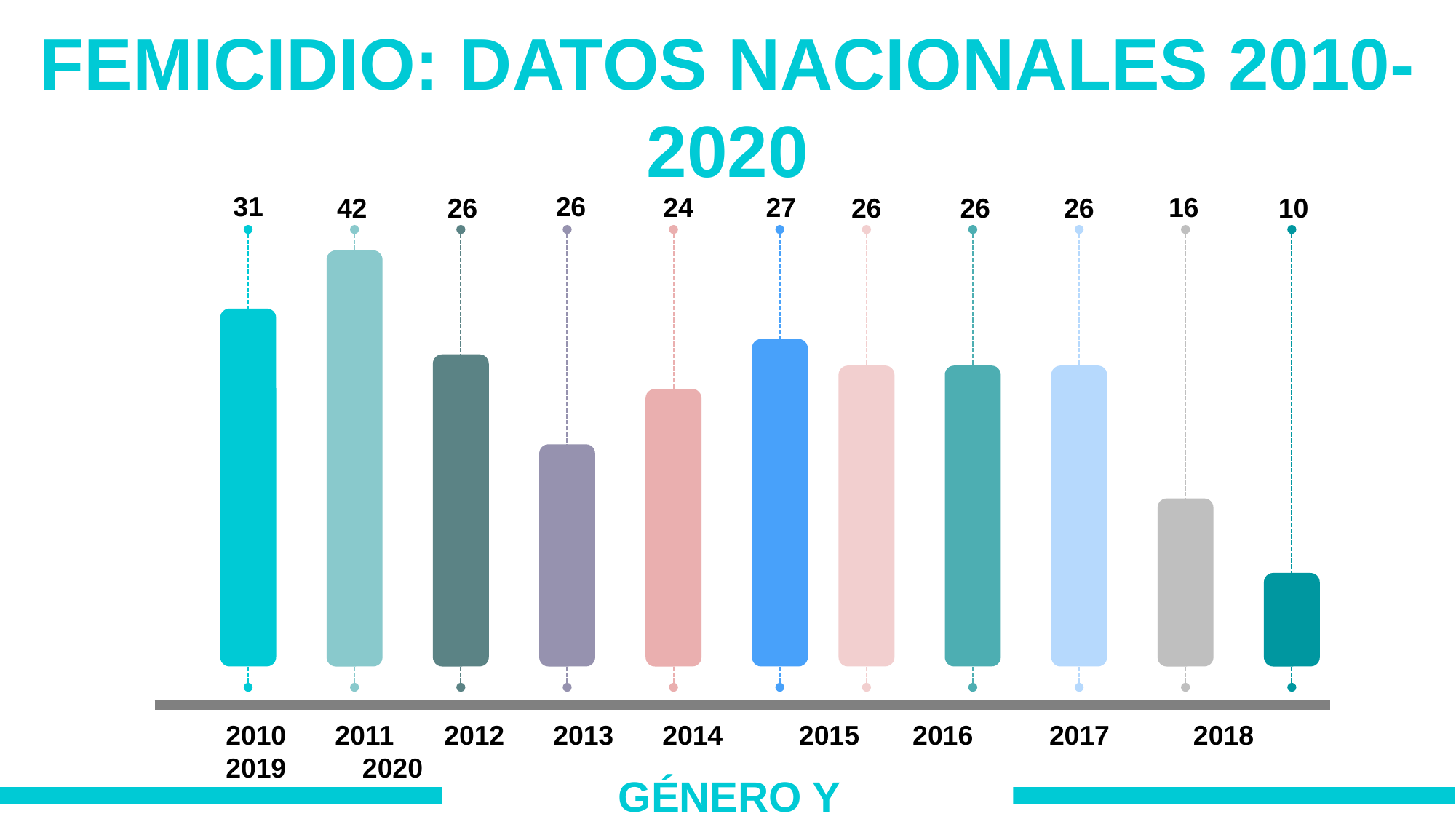

FEMICIDIO: DATOS NACIONALES 2010-2020
31
26
24
27
16
26
10
42
26
26
26

39
97
80
63
82
90

2010	2011	2012	2013	2014          2015       2016          2017           2018           2019          2020
GÉNERO Y MOVILIDAD